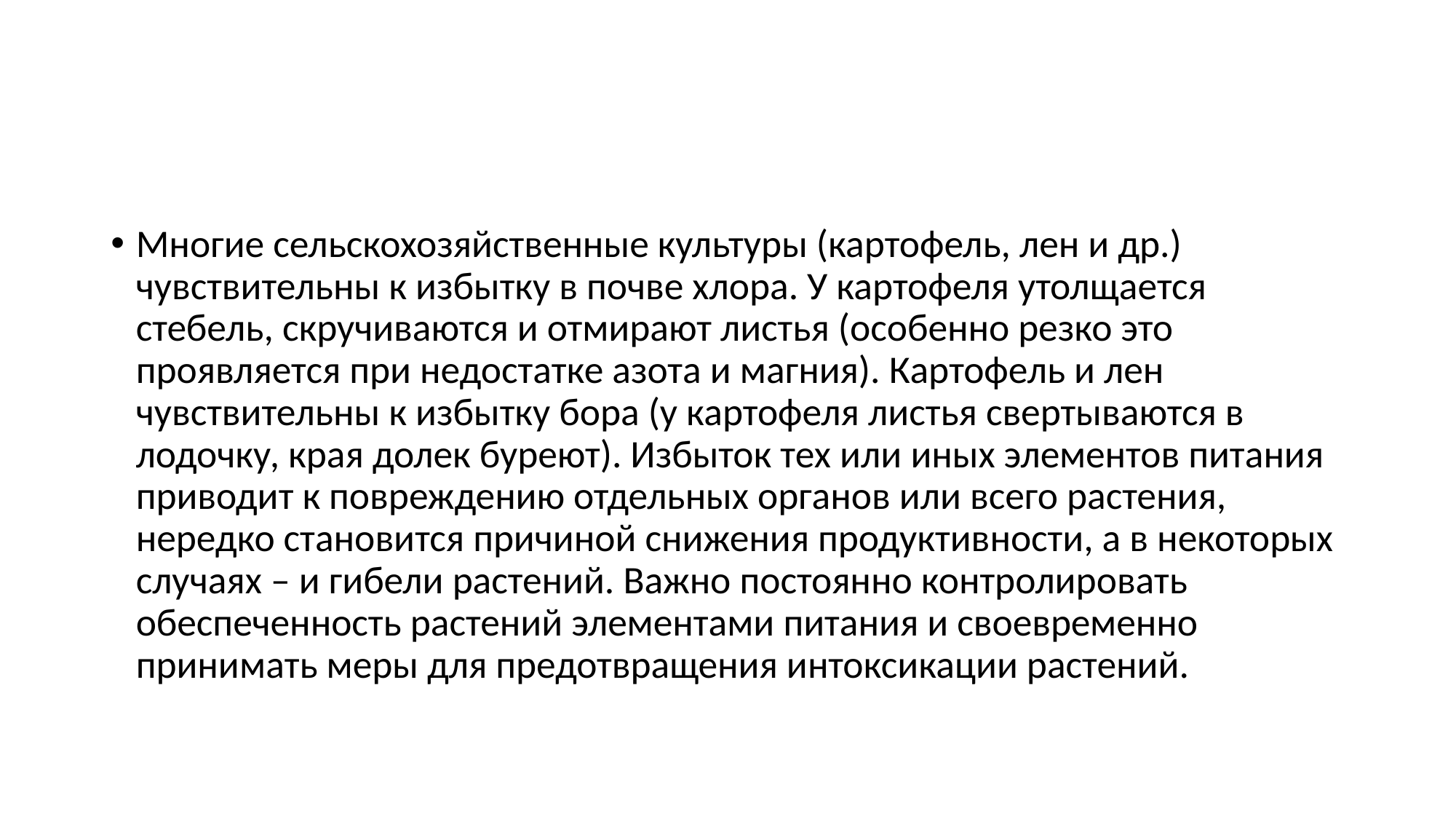

#
Многие сельскохозяйственные культуры (картофель, лен и др.) чувствительны к избытку в почве хлора. У картофеля утолщается стебель, скручиваются и отмирают листья (особенно резко это проявляется при недостатке азота и магния). Картофель и лен чувствительны к избытку бора (у картофеля листья свертываются в лодочку, края долек буреют). Избыток тех или иных элементов питания приводит к повреждению отдельных органов или всего растения, нередко становится причиной снижения продуктивности, а в некоторых случаях – и гибели растений. Важно постоянно контролировать обеспеченность растений элементами питания и своевременно принимать меры для предотвращения интоксикации растений.